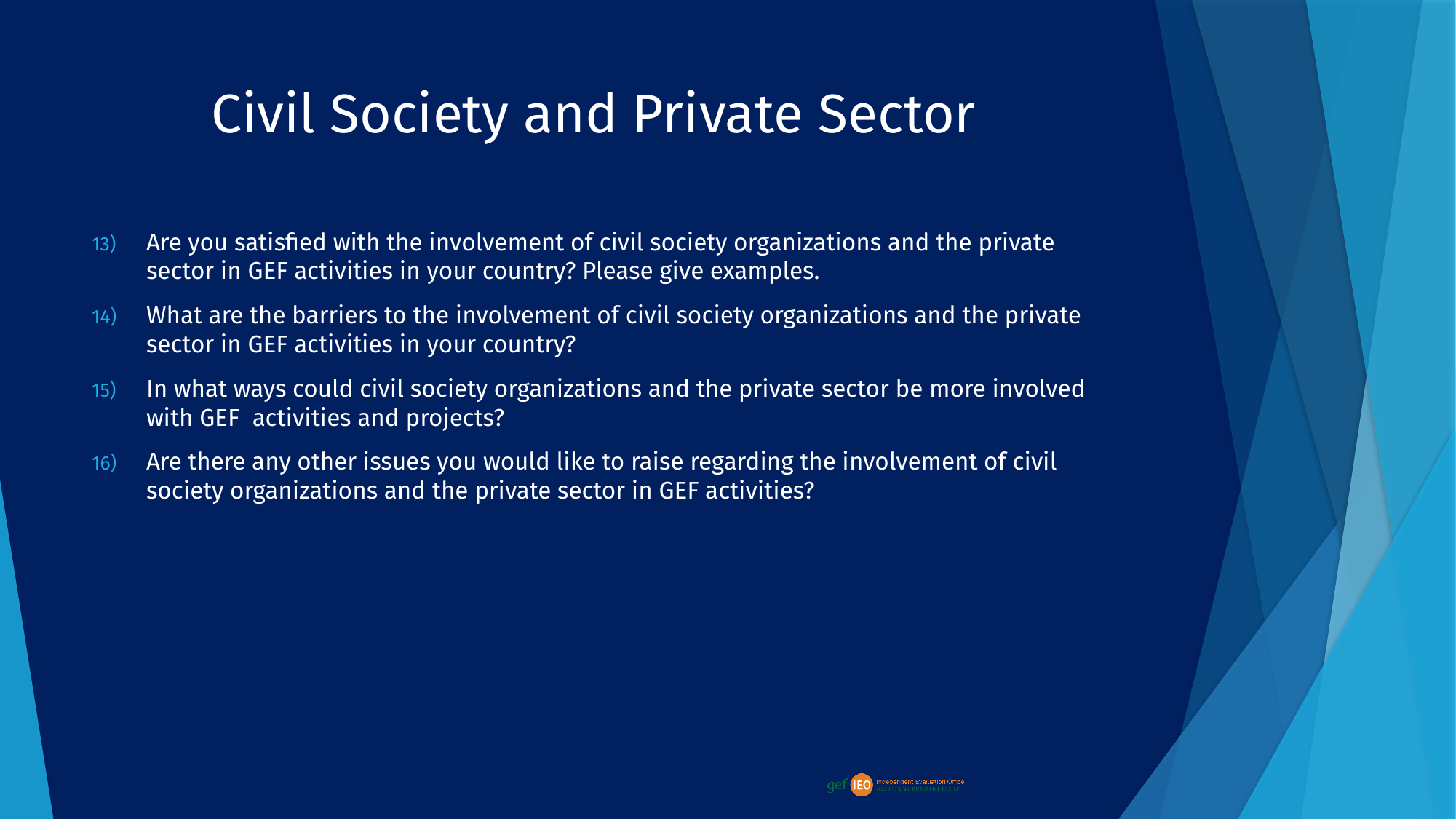

# Civil Society and Private Sector

Are you satisfied with the involvement of civil society organizations and the private sector in GEF activities in your country? Please give examples.
What are the barriers to the involvement of civil society organizations and the private sector in GEF activities in your country?
In what ways could civil society organizations and the private sector be more involved with GEF  activities and projects?
Are there any other issues you would like to raise regarding the involvement of civil society organizations and the private sector in GEF activities?